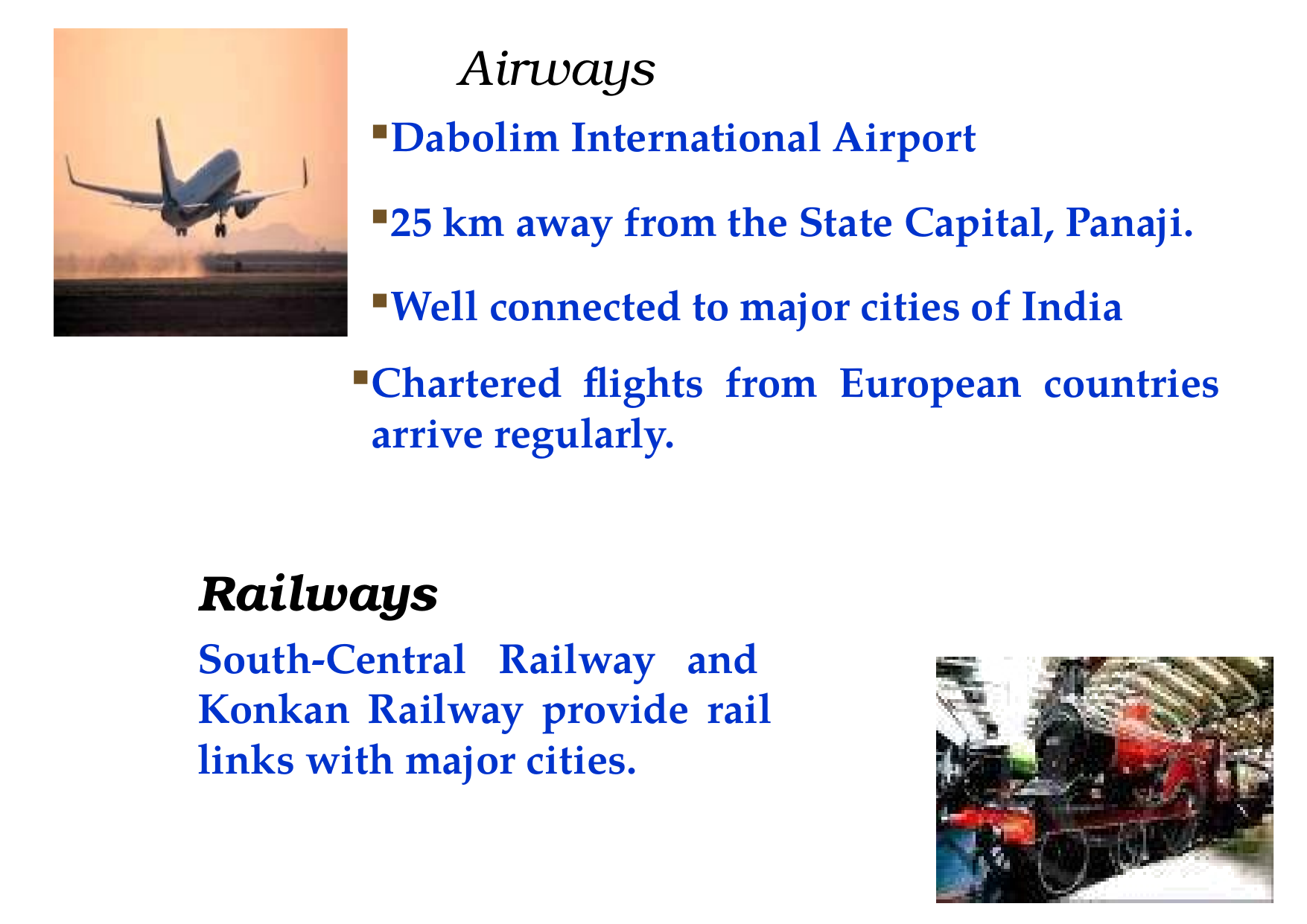

# Airways
Dabolim International Airport
25 km away from the State Capital, Panaji.
Well connected to major cities of India
Chartered flights from European countries  arrive regularly.

Railways
South-Central Railway and  Konkan Railway provide rail  links with major cities.